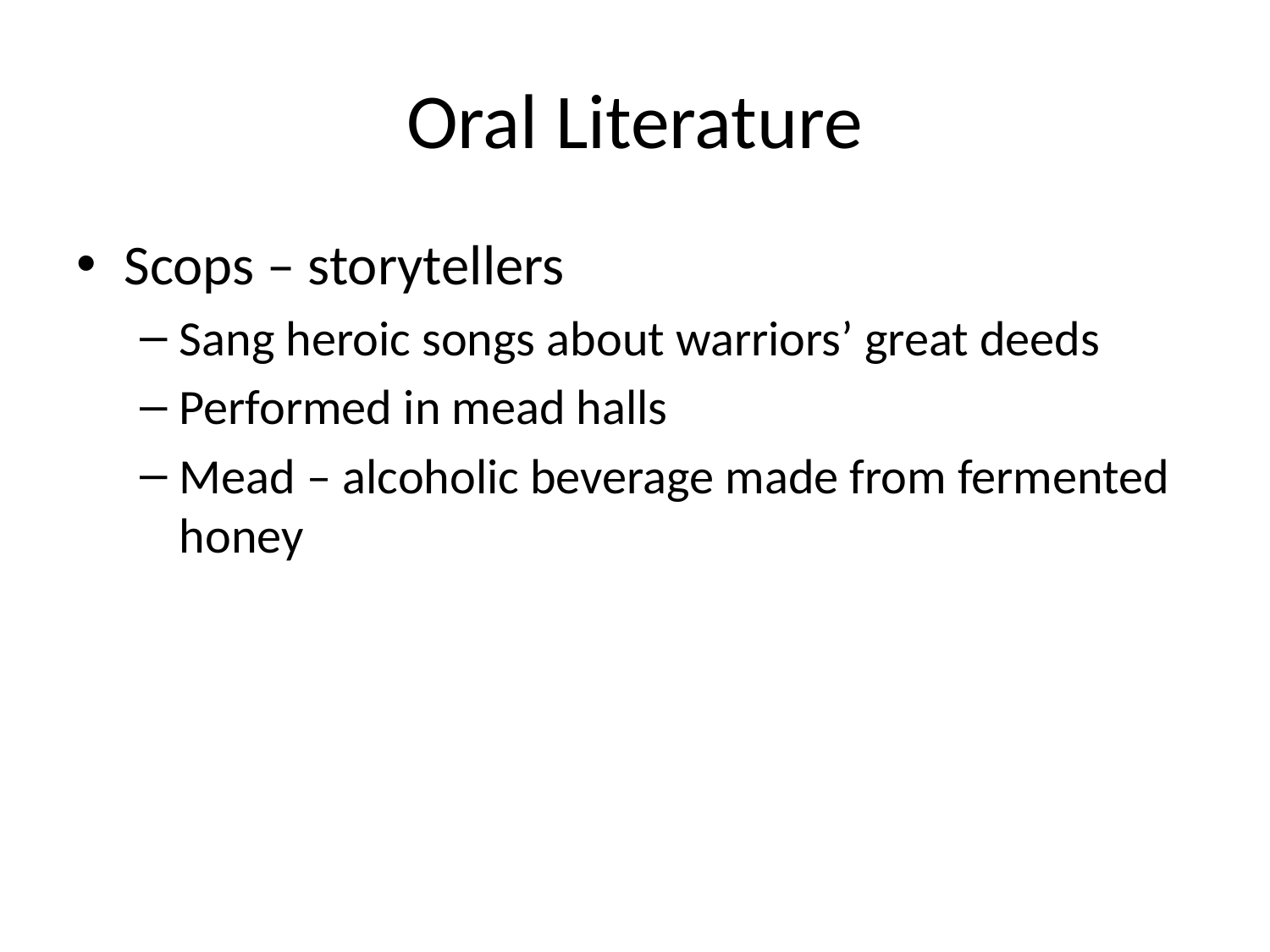

# Oral Literature
Scops – storytellers
Sang heroic songs about warriors’ great deeds
Performed in mead halls
Mead – alcoholic beverage made from fermented honey